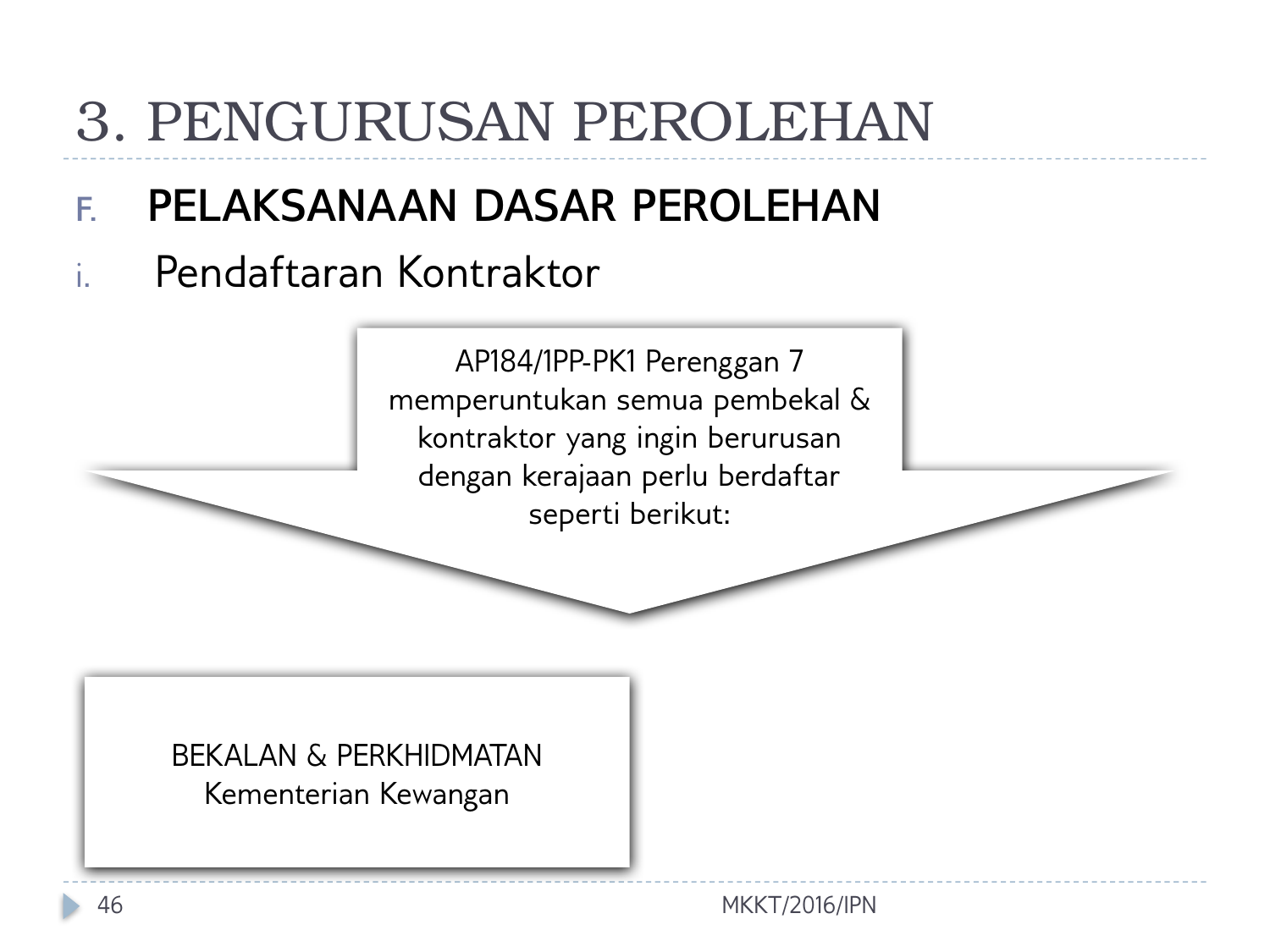

# 3. PENGURUSAN PEROLEHAN
PELAKSANAAN DASAR PEROLEHAN
Pendaftaran Kontraktor
AP184/1PP-PK1 Perenggan 7 memperuntukan semua pembekal & kontraktor yang ingin berurusan dengan kerajaan perlu berdaftar seperti berikut:
BEKALAN & PERKHIDMATAN
Kementerian Kewangan
46
MKKT/2016/IPN